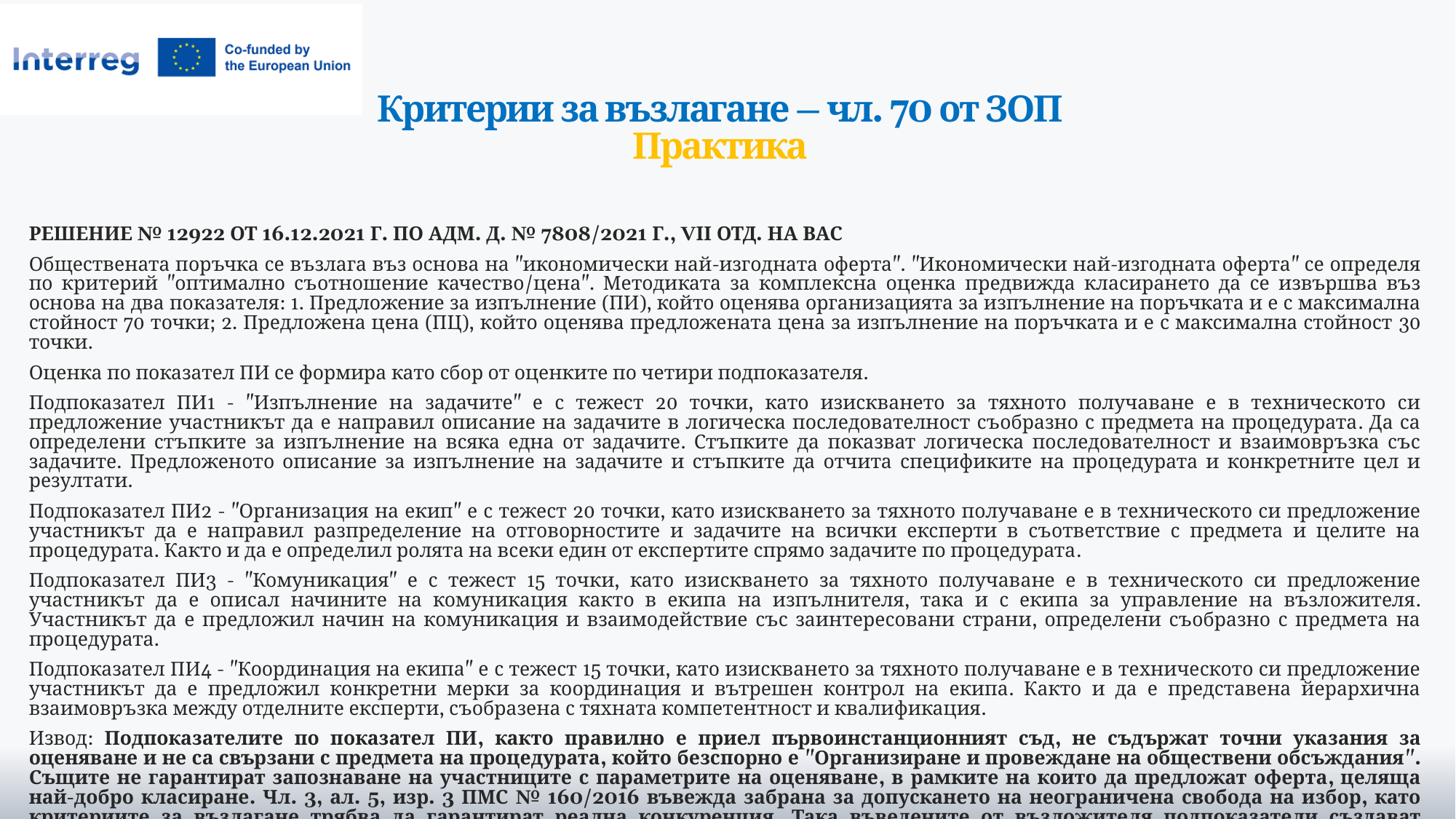

# Критерии за възлагане – чл. 70 от ЗОП Практика
РЕШЕНИЕ № 12922 ОТ 16.12.2021 Г. ПО АДМ. Д. № 7808/2021 Г., VІІ ОТД. НА ВАС
Обществената поръчка се възлага въз основа на "икономически най-изгодната оферта". "Икономически най-изгодната оферта" се определя по критерий "оптимално съотношение качество/цена". Методиката за комплексна оценка предвижда класирането да се извършва въз основа на два показателя: 1. Предложение за изпълнение (ПИ), който оценява организацията за изпълнение на поръчката и е с максимална стойност 70 точки; 2. Предложена цена (ПЦ), който оценява предложената цена за изпълнение на поръчката и е с максимална стойност 30 точки.
Оценка по показател ПИ се формира като сбор от оценките по четири подпоказателя.
Подпоказател ПИ1 - "Изпълнение на задачите" е с тежест 20 точки, като изискването за тяхното получаване е в техническото си предложение участникът да е направил описание на задачите в логическа последователност съобразно с предмета на процедурата. Да са определени стъпките за изпълнение на всяка една от задачите. Стъпките да показват логическа последователност и взаимовръзка със задачите. Предложеното описание за изпълнение на задачите и стъпките да отчита спецификите на процедурата и конкретните цел и резултати.
Подпоказател ПИ2 - "Организация на екип" е с тежест 20 точки, като изискването за тяхното получаване е в техническото си предложение участникът да е направил разпределение на отговорностите и задачите на всички експерти в съответствие с предмета и целите на процедурата. Както и да е определил ролята на всеки един от експертите спрямо задачите по процедурата.
Подпоказател ПИ3 - "Комуникация" е с тежест 15 точки, като изискването за тяхното получаване е в техническото си предложение участникът да е описал начините на комуникация както в екипа на изпълнителя, така и с екипа за управление на възложителя. Участникът да е предложил начин на комуникация и взаимодействие със заинтересовани страни, определени съобразно с предмета на процедурата.
Подпоказател ПИ4 - "Координация на екипа" е с тежест 15 точки, като изискването за тяхното получаване е в техническото си предложение участникът да е предложил конкретни мерки за координация и вътрешен контрол на екипа. Както и да е представена йерархична взаимовръзка между отделните експерти, съобразена с тяхната компетентност и квалификация.
Извод: Подпоказателите по показател ПИ, както правилно е приел първоинстанционният съд, не съдържат точни указания за оценяване и не са свързани с предмета на процедурата, който безспорно е "Организиране и провеждане на обществени обсъждания". Същите не гарантират запознаване на участниците с параметрите на оценяване, в рамките на които да предложат оферта, целяща най-добро класиране. Чл. 3, ал. 5, изр. 3 ПМС № 160/2016 въвежда забрана за допускането на неограничена свобода на избор, като критериите за възлагане трябва да гарантират реална конкуренция. Така въведените от възложителя подпоказатели създават неяснота по отношение критериите за поставяне на оценка и предполагат наличие на субективизъм при оценяването.